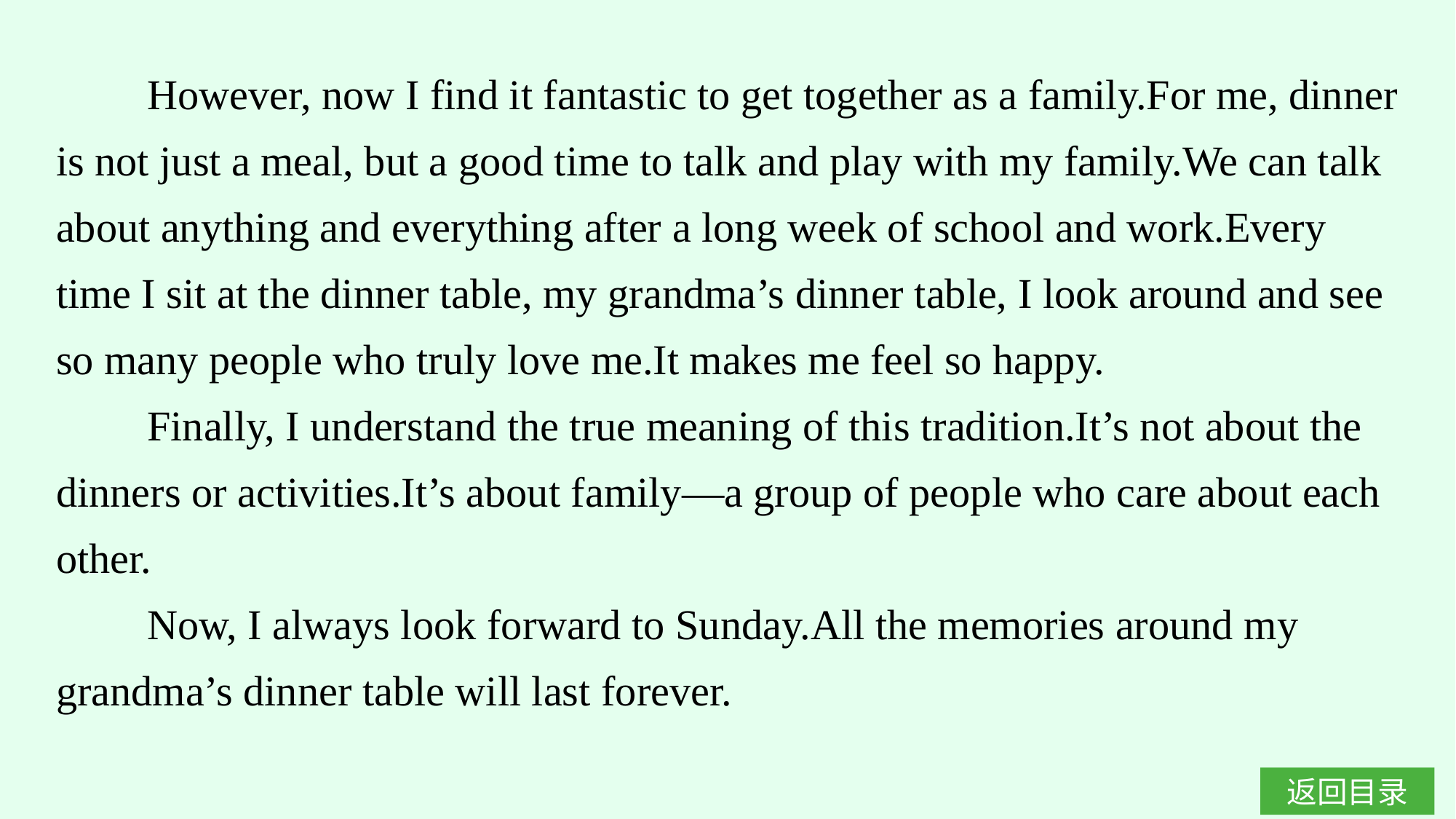

However, now I find it fantastic to get together as a family.For me, dinner is not just a meal, but a good time to talk and play with my family.We can talk about anything and everything after a long week of school and work.Every time I sit at the dinner table, my grandma’s dinner table, I look around and see so many people who truly love me.It makes me feel so happy.
Finally, I understand the true meaning of this tradition.It’s not about the dinners or activities.It’s about family—a group of people who care about each other.
Now, I always look forward to Sunday.All the memories around my grandma’s dinner table will last forever.